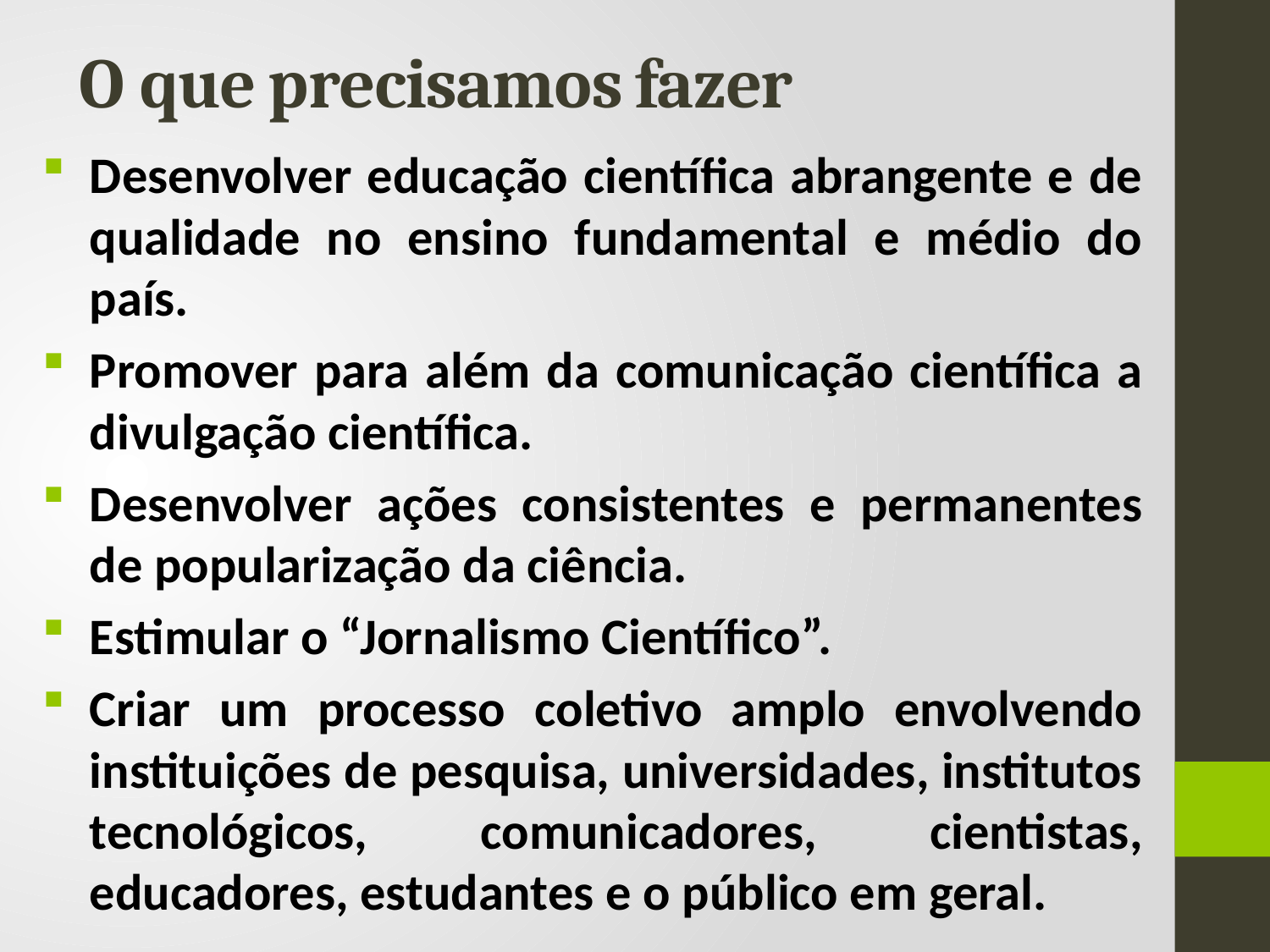

# O que precisamos fazer
Desenvolver educação científica abrangente e de qualidade no ensino fundamental e médio do país.
Promover para além da comunicação científica a divulgação científica.
Desenvolver ações consistentes e permanentes de popularização da ciência.
Estimular o “Jornalismo Científico”.
Criar um processo coletivo amplo envolvendo instituições de pesquisa, universidades, institutos tecnológicos, comunicadores, cientistas, educadores, estudantes e o público em geral.